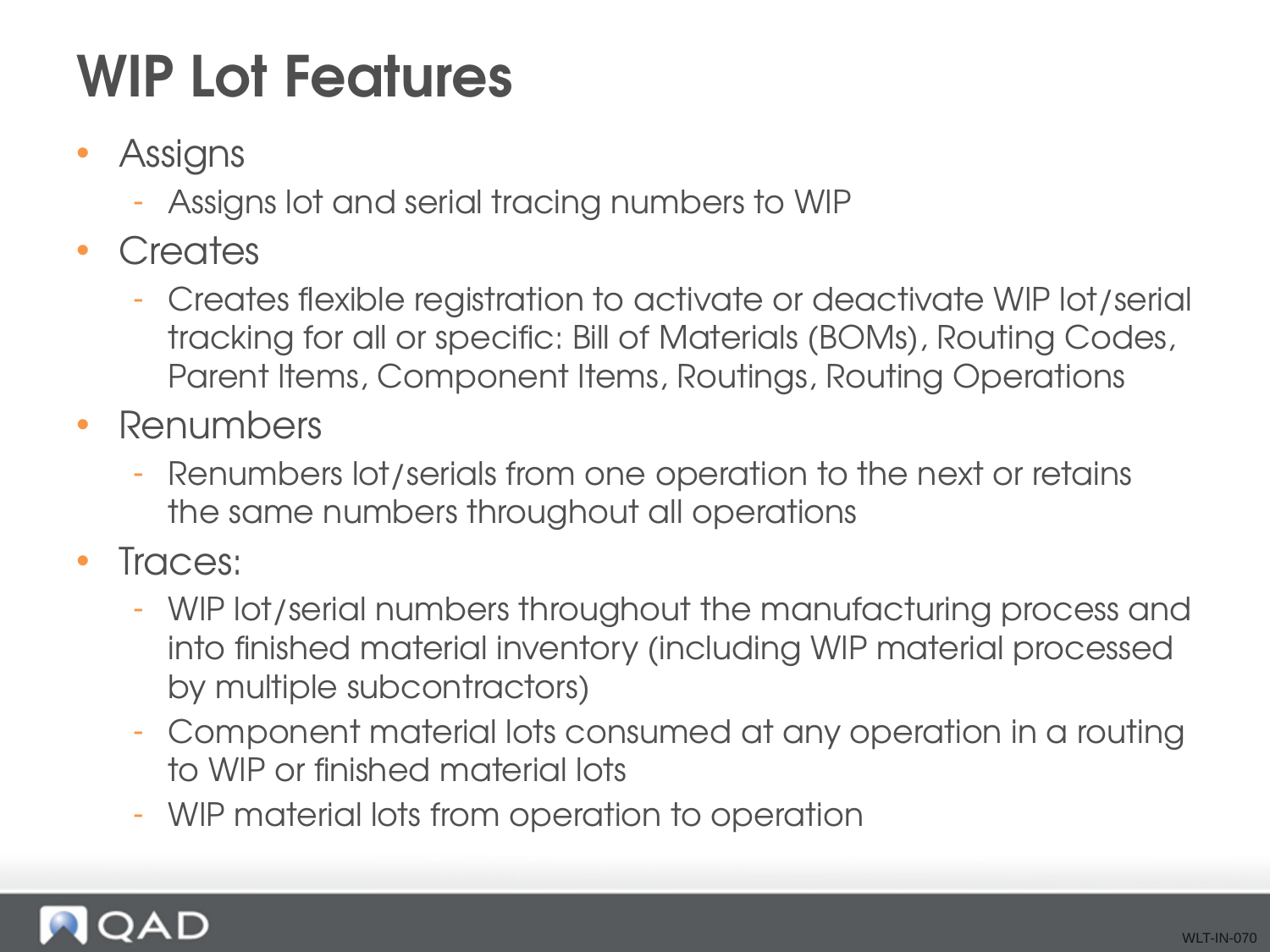

# WIP Lot Features
Assigns
Assigns lot and serial tracing numbers to WIP
Creates
Creates flexible registration to activate or deactivate WIP lot/serial tracking for all or specific: Bill of Materials (BOMs), Routing Codes, Parent Items, Component Items, Routings, Routing Operations
Renumbers
Renumbers lot/serials from one operation to the next or retains the same numbers throughout all operations
Traces:
WIP lot/serial numbers throughout the manufacturing process and into finished material inventory (including WIP material processed by multiple subcontractors)
Component material lots consumed at any operation in a routing to WIP or finished material lots
WIP material lots from operation to operation

WLT-IN-070